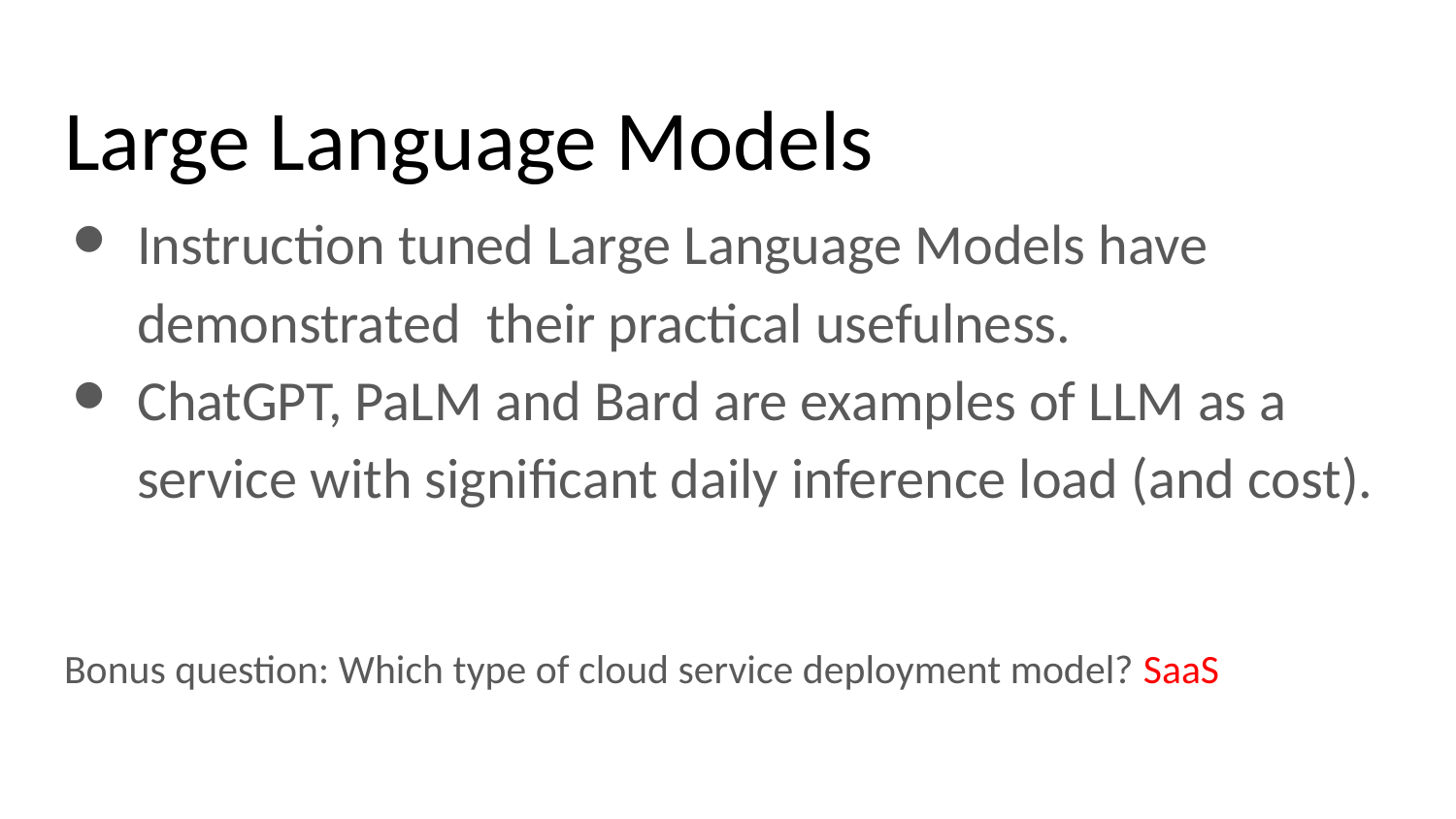

# Large Language Models
Instruction tuned Large Language Models have demonstrated  their practical usefulness.
ChatGPT, PaLM and Bard are examples of LLM as a service with significant daily inference load (and cost).

Bonus question: Which type of cloud service deployment model? SaaS